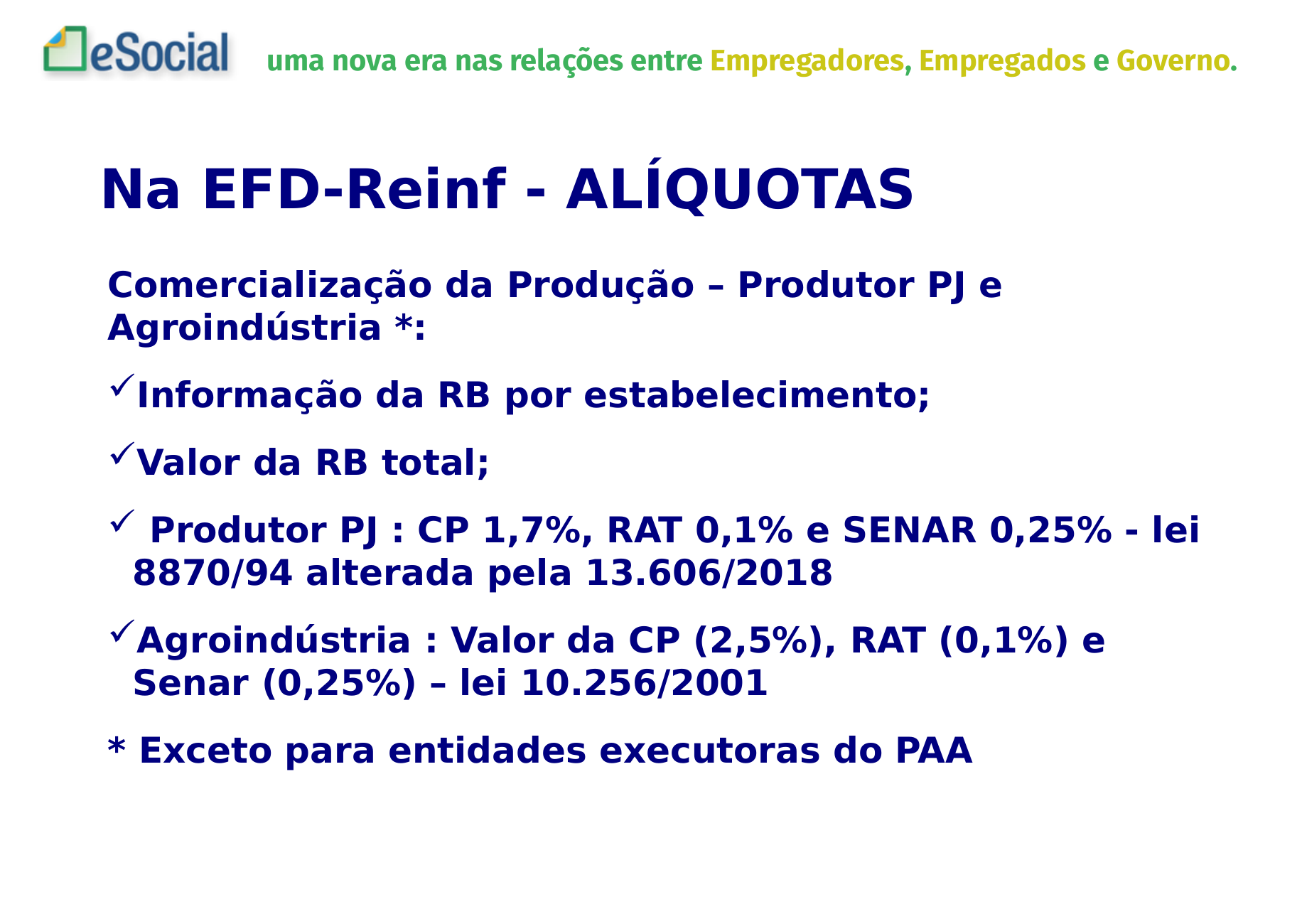

Na EFD-Reinf - ALÍQUOTAS
Comercialização da Produção – Produtor PJ e Agroindústria *:
Informação da RB por estabelecimento;
Valor da RB total;
 Produtor PJ : CP 1,7%, RAT 0,1% e SENAR 0,25% - lei 8870/94 alterada pela 13.606/2018
Agroindústria : Valor da CP (2,5%), RAT (0,1%) e Senar (0,25%) – lei 10.256/2001
* Exceto para entidades executoras do PAA